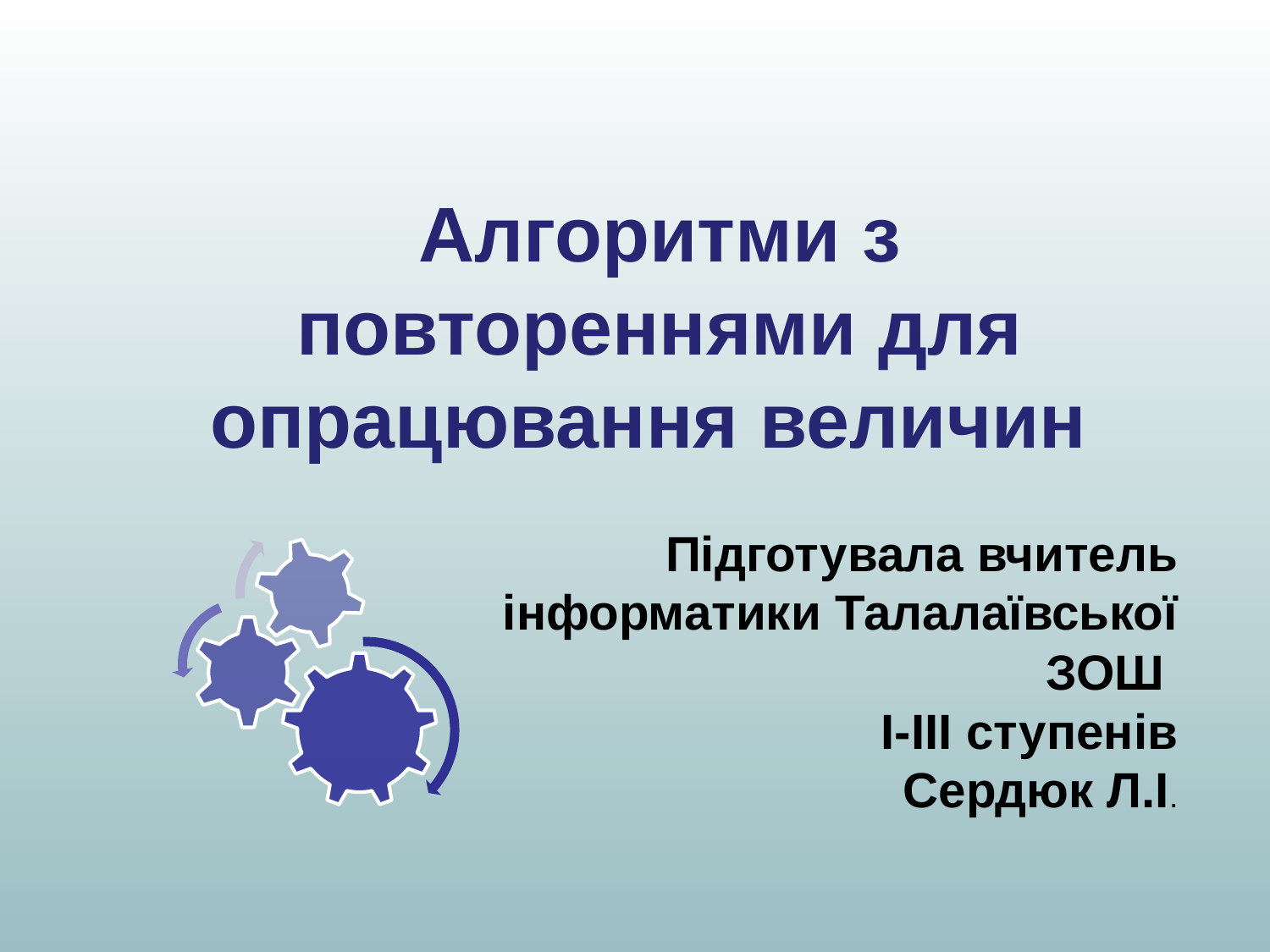

Алгоритми з повтореннями для опрацювання величин
Підготувала вчитель інформатики Талалаївської ЗОШ
І-ІІІ ступенів
Сердюк Л.І.